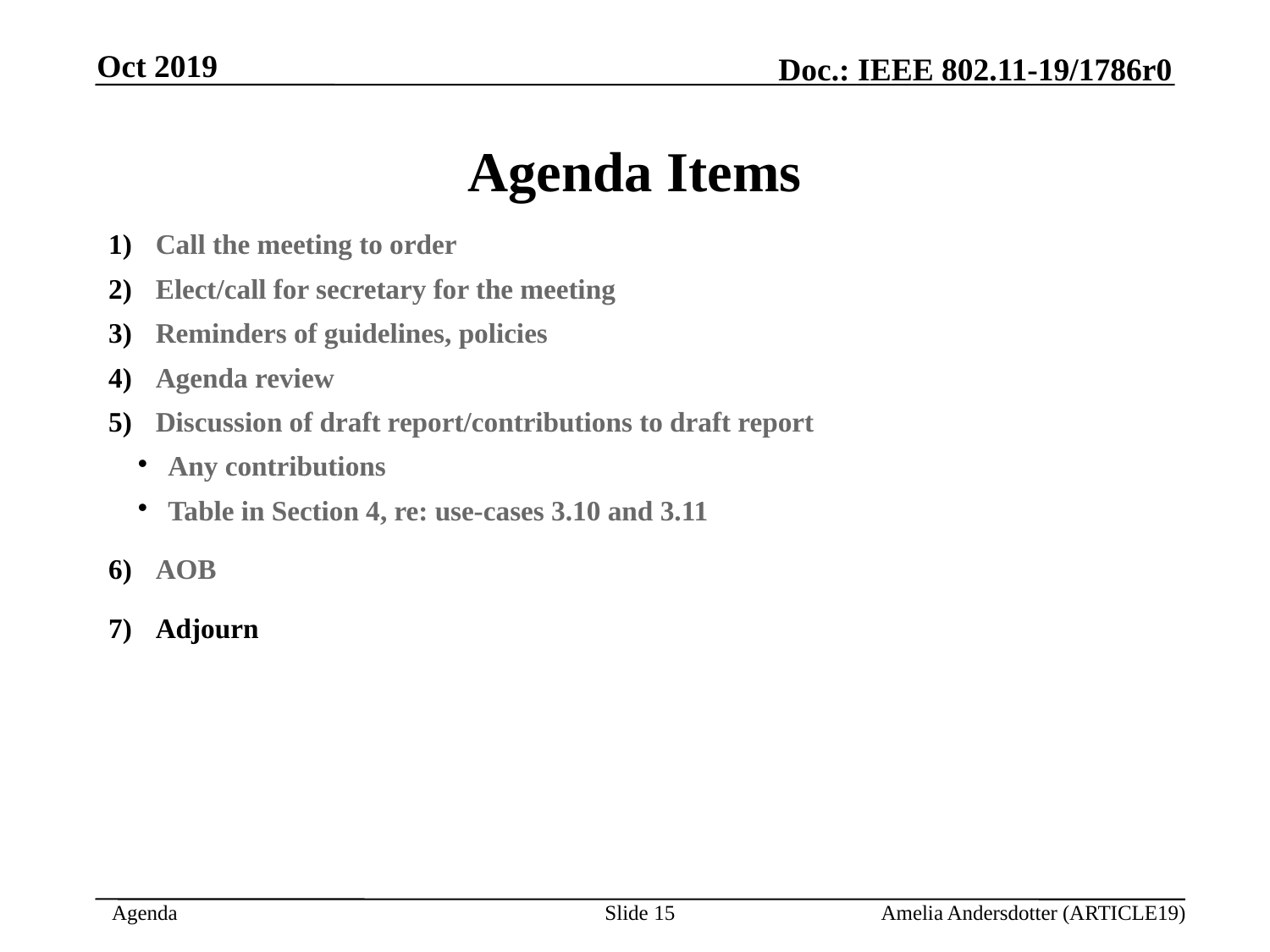

Oct 2019
Agenda Items
Call the meeting to order
Elect/call for secretary for the meeting
Reminders of guidelines, policies
Agenda review
Discussion of draft report/contributions to draft report
Any contributions
Table in Section 4, re: use-cases 3.10 and 3.11
AOB
Adjourn
Slide 15
Amelia Andersdotter (ARTICLE19)